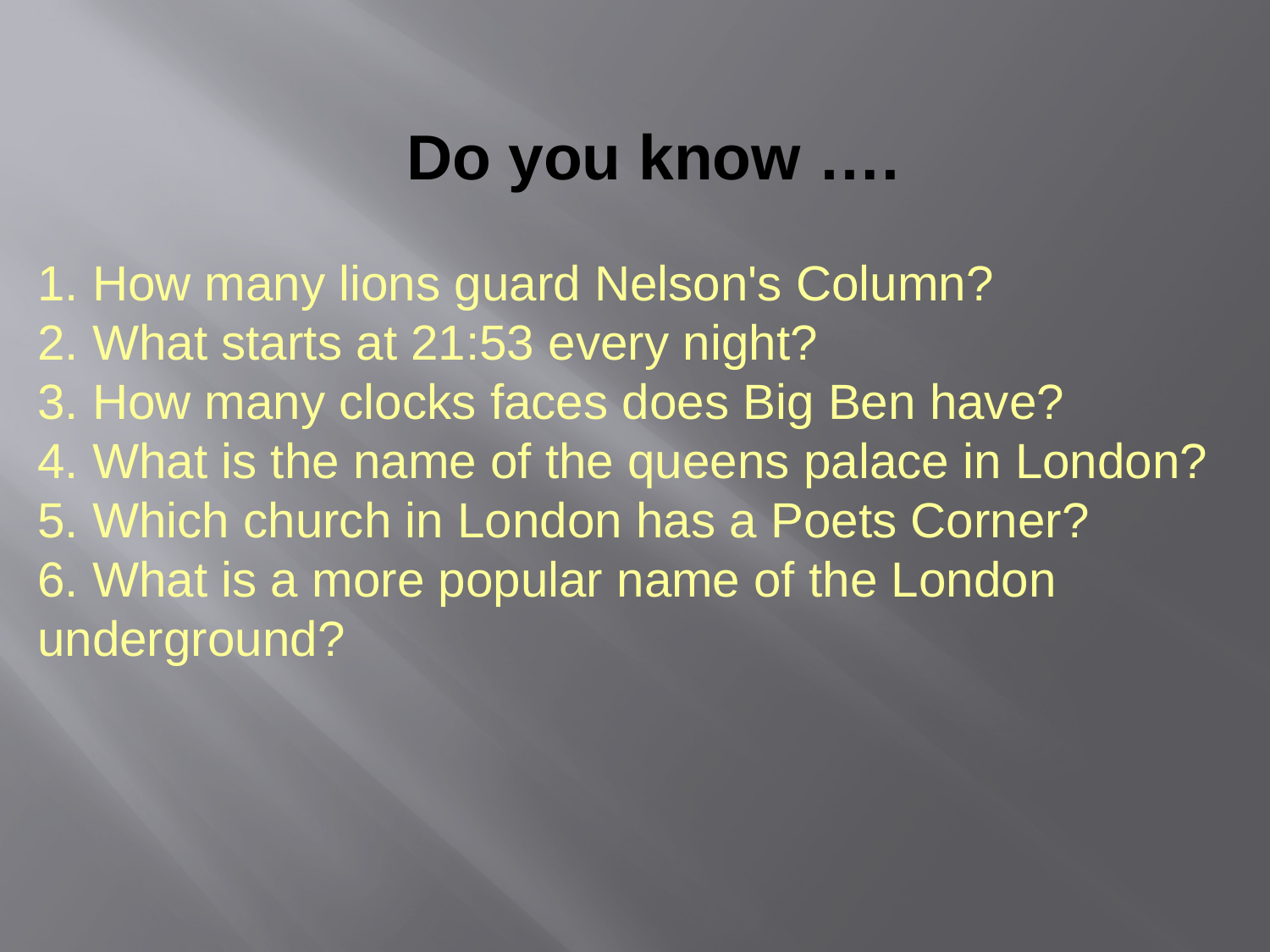

# Do you know …. 1. How many lions guard Nelson's Column? 2. What starts at 21:53 every night? 3. How many clocks faces does Big Ben have? 4. What is the name of the queens palace in London? 5. Which church in London has a Poets Corner? 6. What is a more popular name of the London underground?